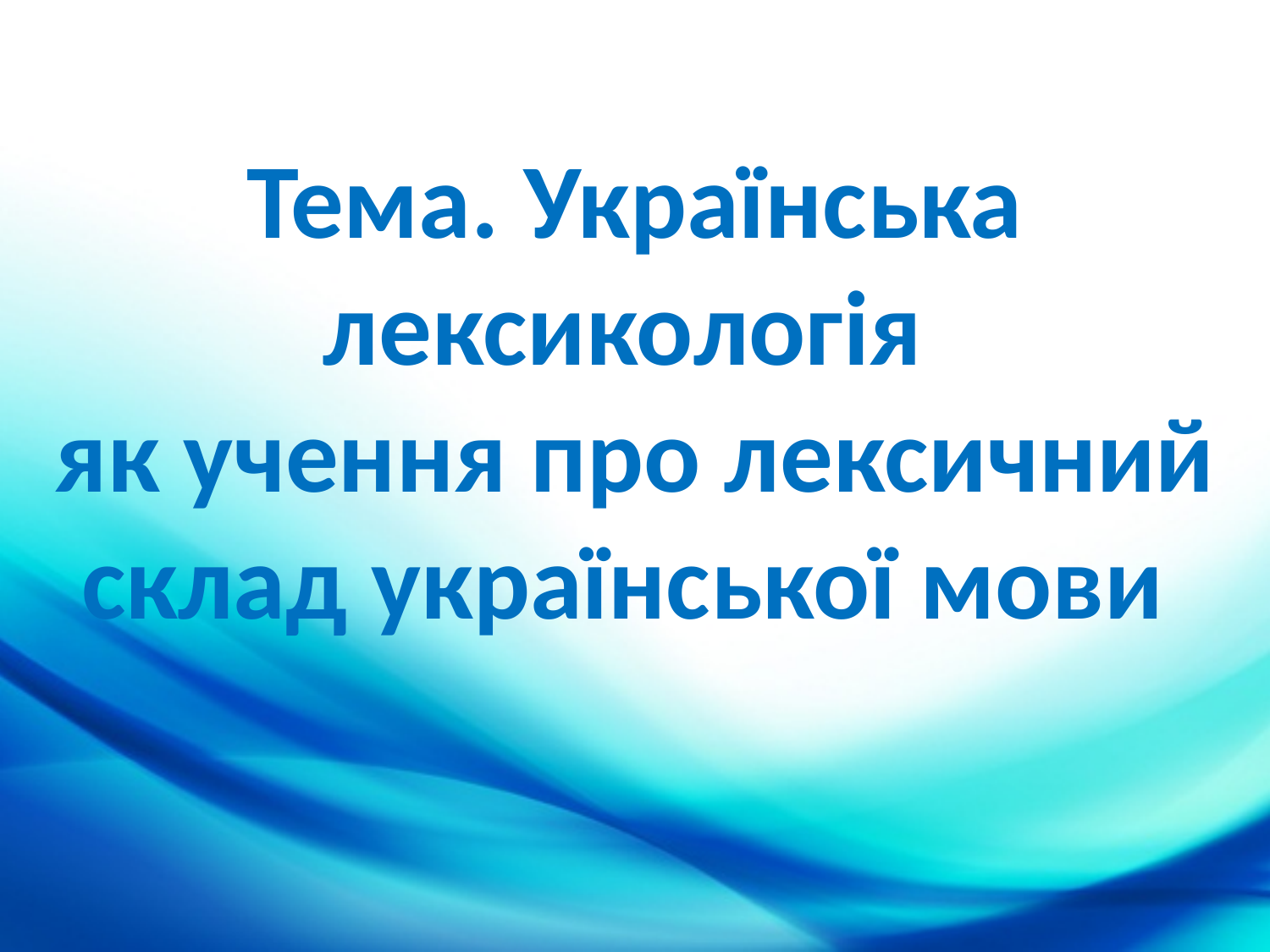

Тема. Українська лексикологія
як учення про лексичний склад української мови